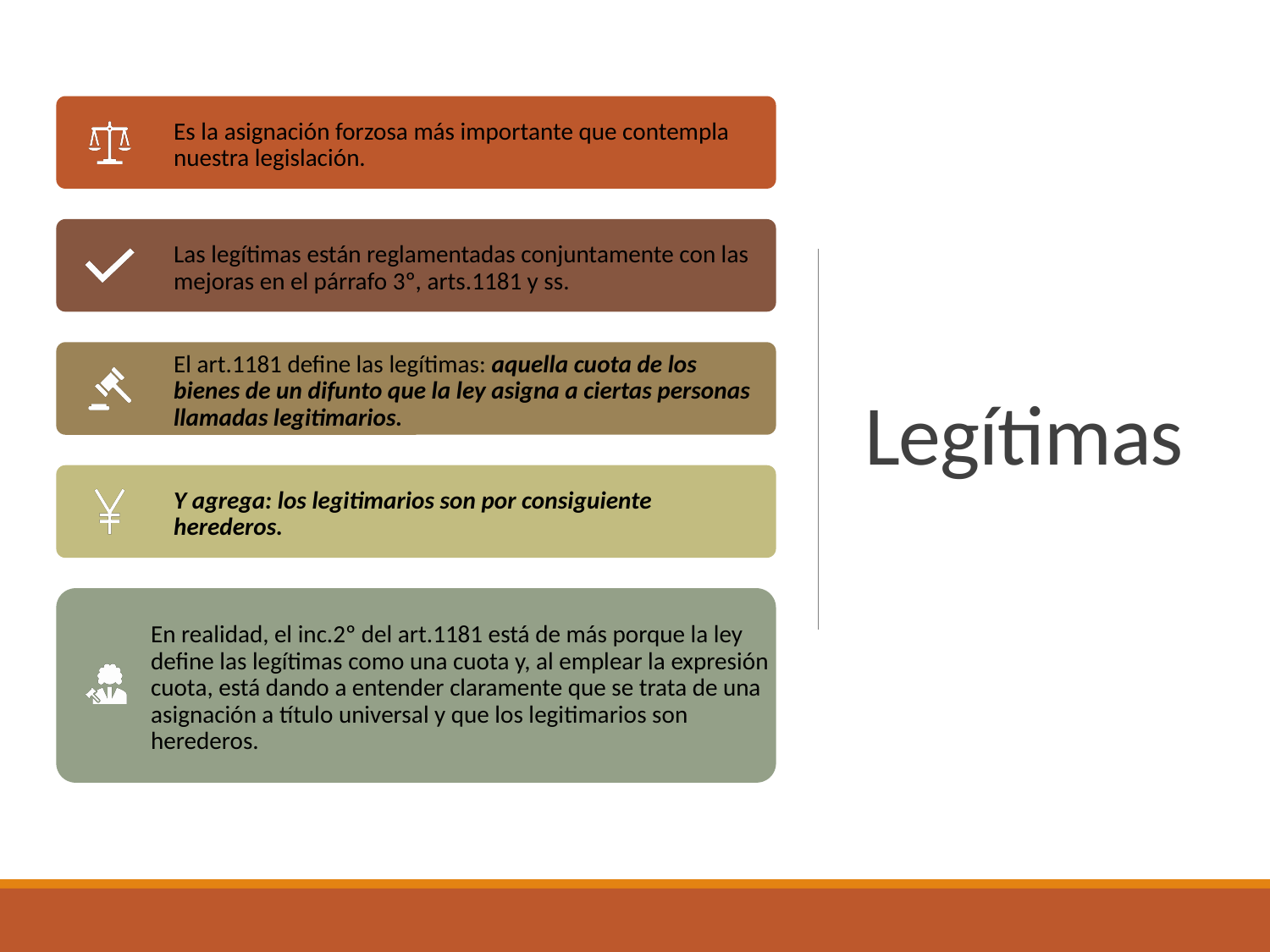

# Legítimas
Es la asignación forzosa más importante que contempla nuestra legislación.
Las legítimas están reglamentadas conjuntamente con las mejoras en el párrafo 3º, arts.1181 y ss.
El art.1181 define las legítimas: aquella cuota de los bienes de un difunto que la ley asigna a ciertas personas llamadas legitimarios.
Y agrega: los legitimarios son por consiguiente herederos.
En realidad, el inc.2º del art.1181 está de más porque la ley define las legítimas como una cuota y, al emplear la expresión cuota, está dando a entender claramente que se trata de una asignación a título universal y que los legitimarios son herederos.